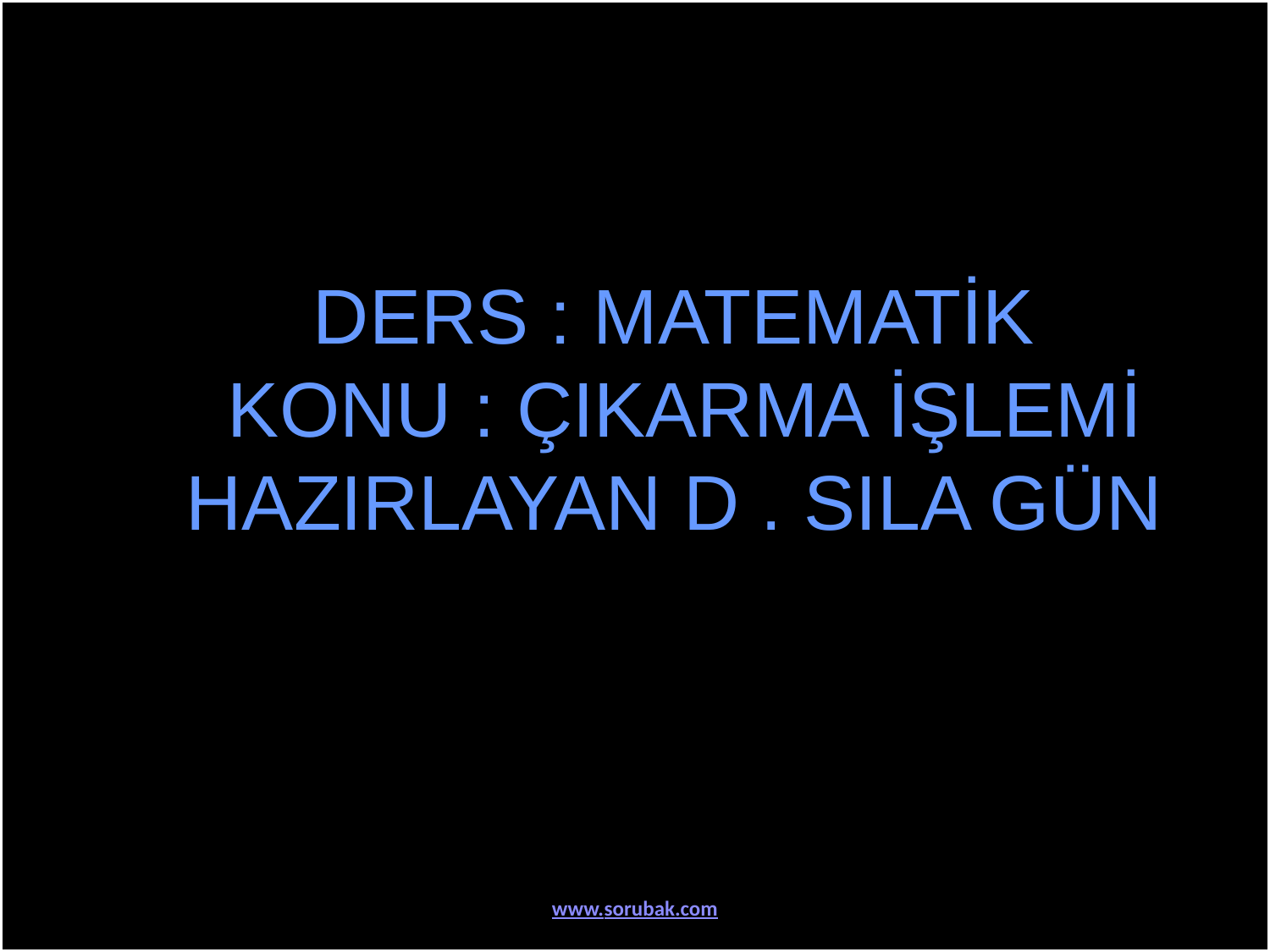

# DERS : MATEMATİK KONU : ÇIKARMA İŞLEMİ HAZIRLAYAN D . SILA GÜN
DERS : MATEMATİK
 KONU : ÇIKARMA İŞLEMİ
HAZIRLAYAN D . SILA GÜN
www.sorubak.com